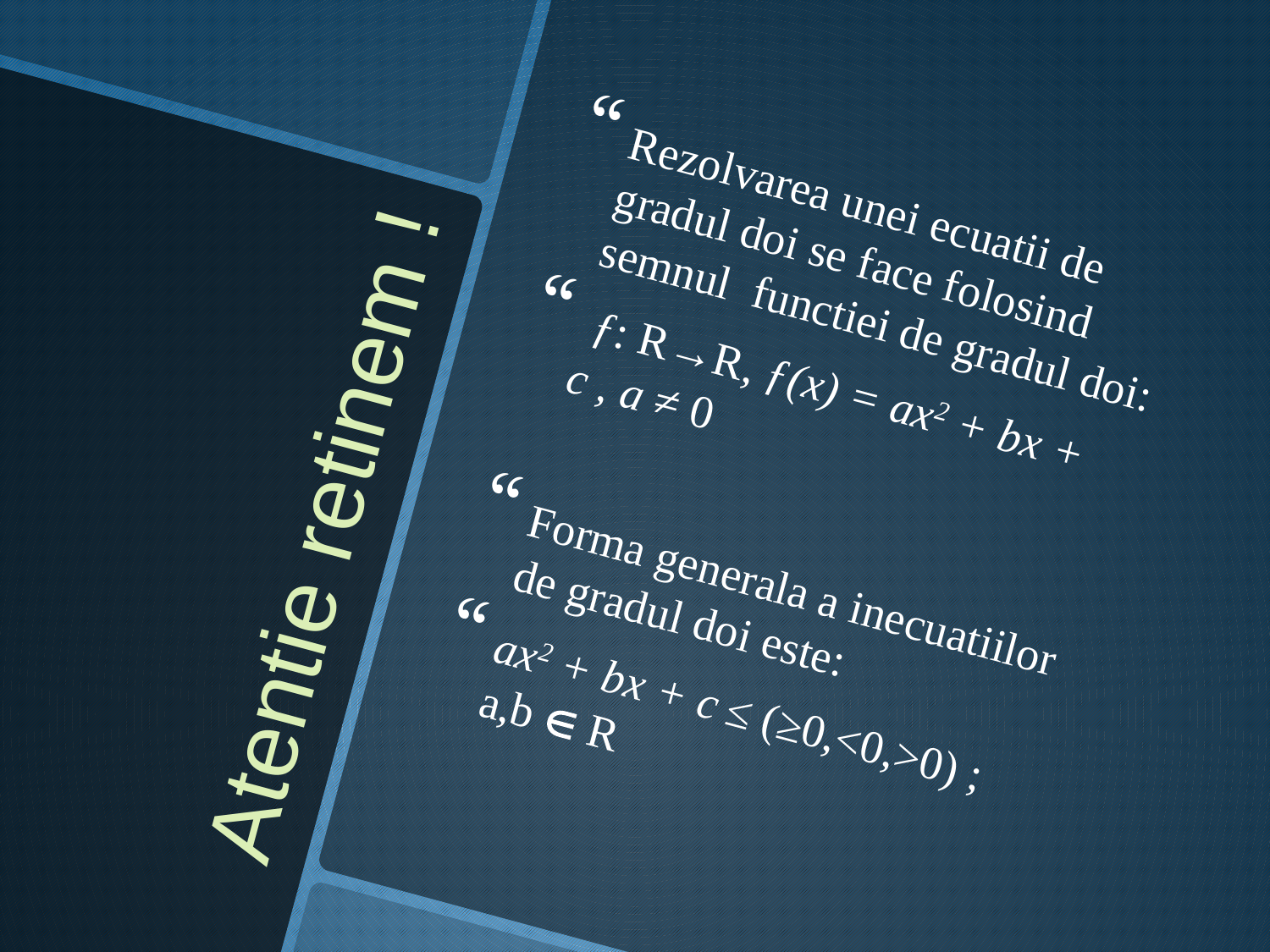

Rezolvarea unei ecuatii de gradul doi se face folosind semnul  functiei de gradul doi:
 ƒ: R→R, ƒ(x) = ax2 + bx + c , a ≠ 0

Forma generala a inecuatiilor de gradul doi este:
ax2 + bx + c ≤ (≥0,<0,>0) ;   a,b ∈ R
# Atentie retinem !